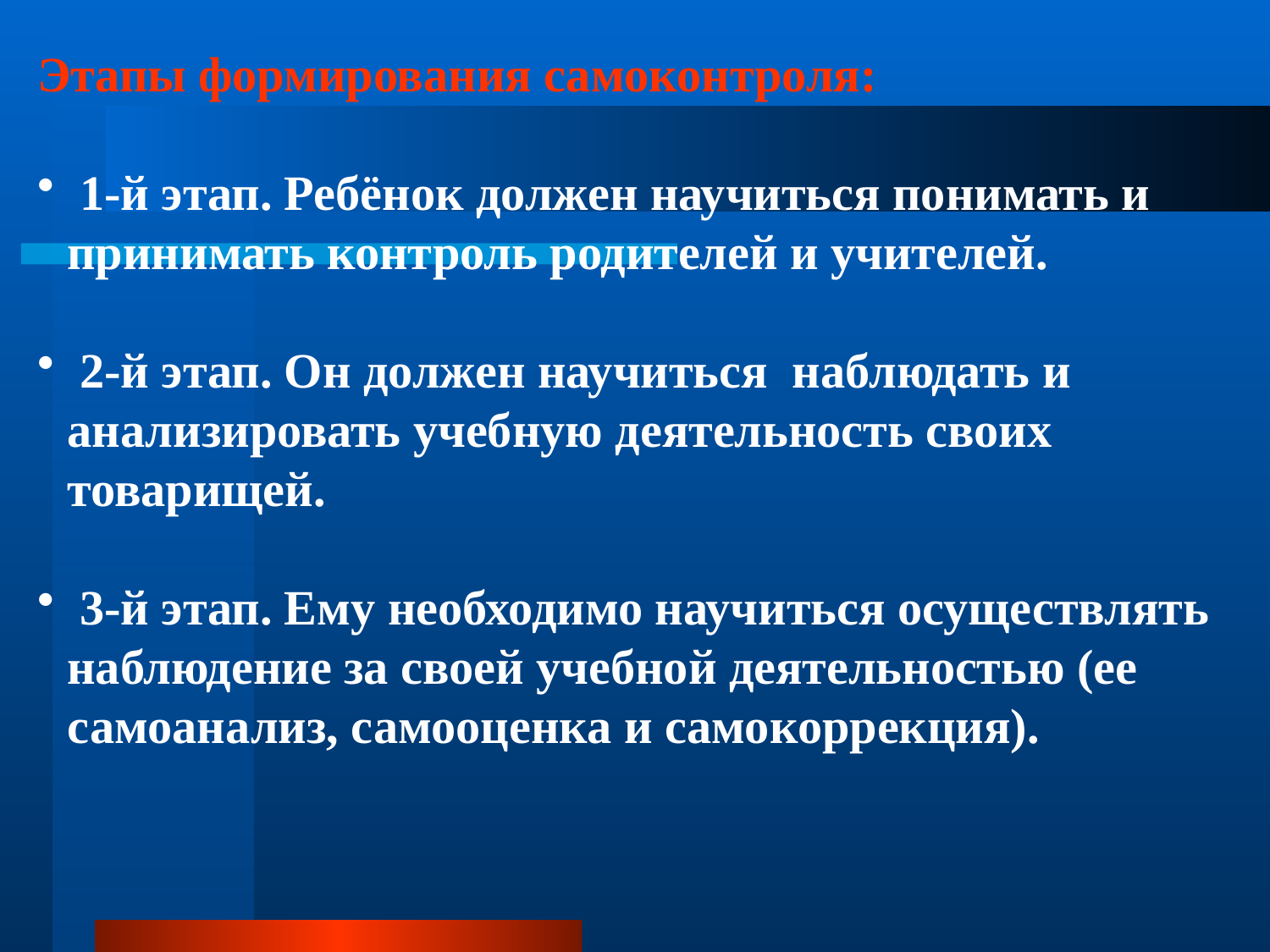

Этапы формирования самоконтроля:

 1-й этап. Ребёнок должен научиться понимать и принимать контроль родителей и учителей.

 2-й этап. Он должен научиться  наблюдать и анализировать учебную деятельность своих товарищей.

 3-й этап. Ему необходимо научиться осуществлять наблюдение за своей учебной деятельностью (ее самоанализ, самооценка и самокоррекция).